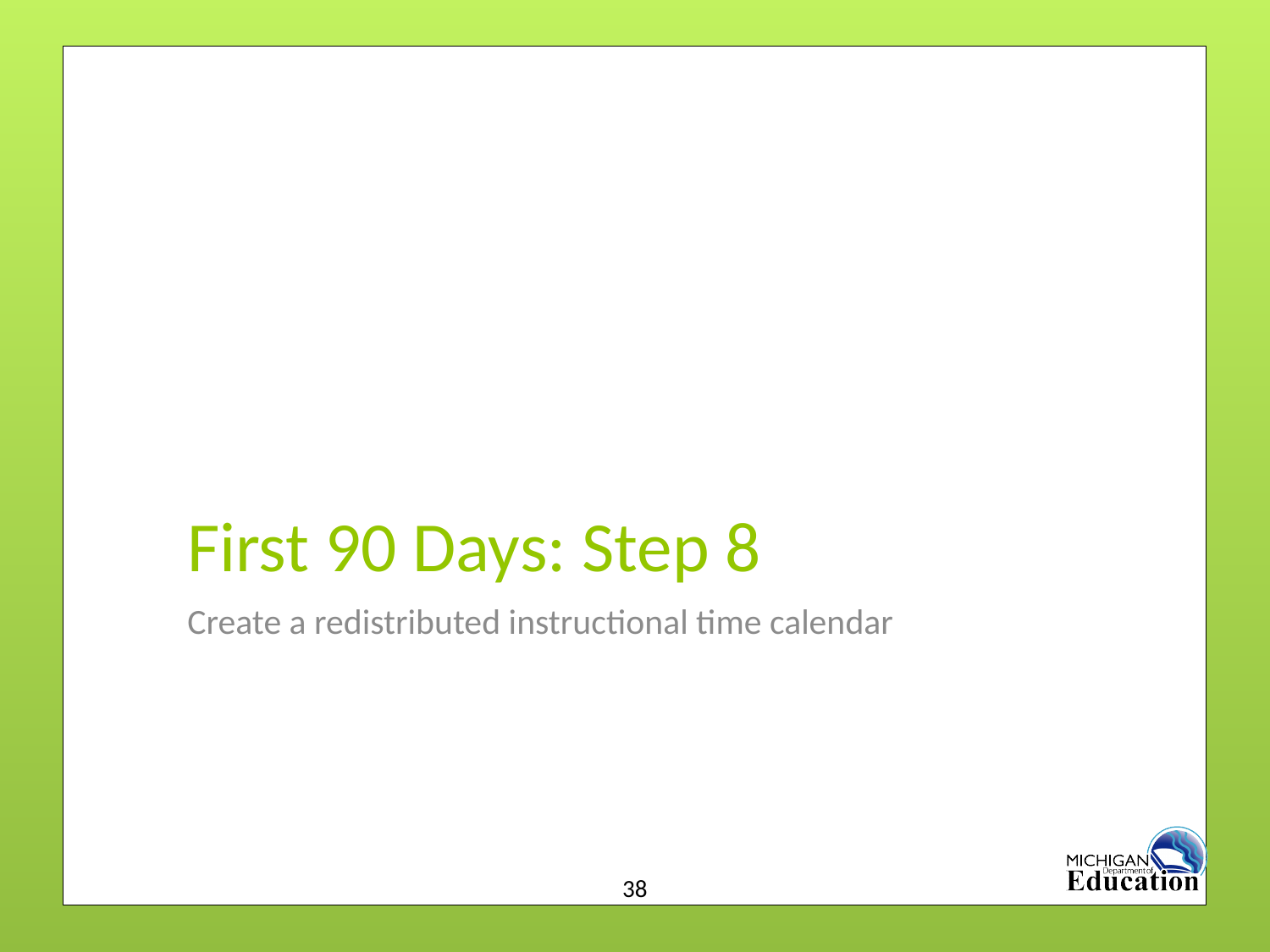

# First 90 Days: Step 8
Create a redistributed instructional time calendar